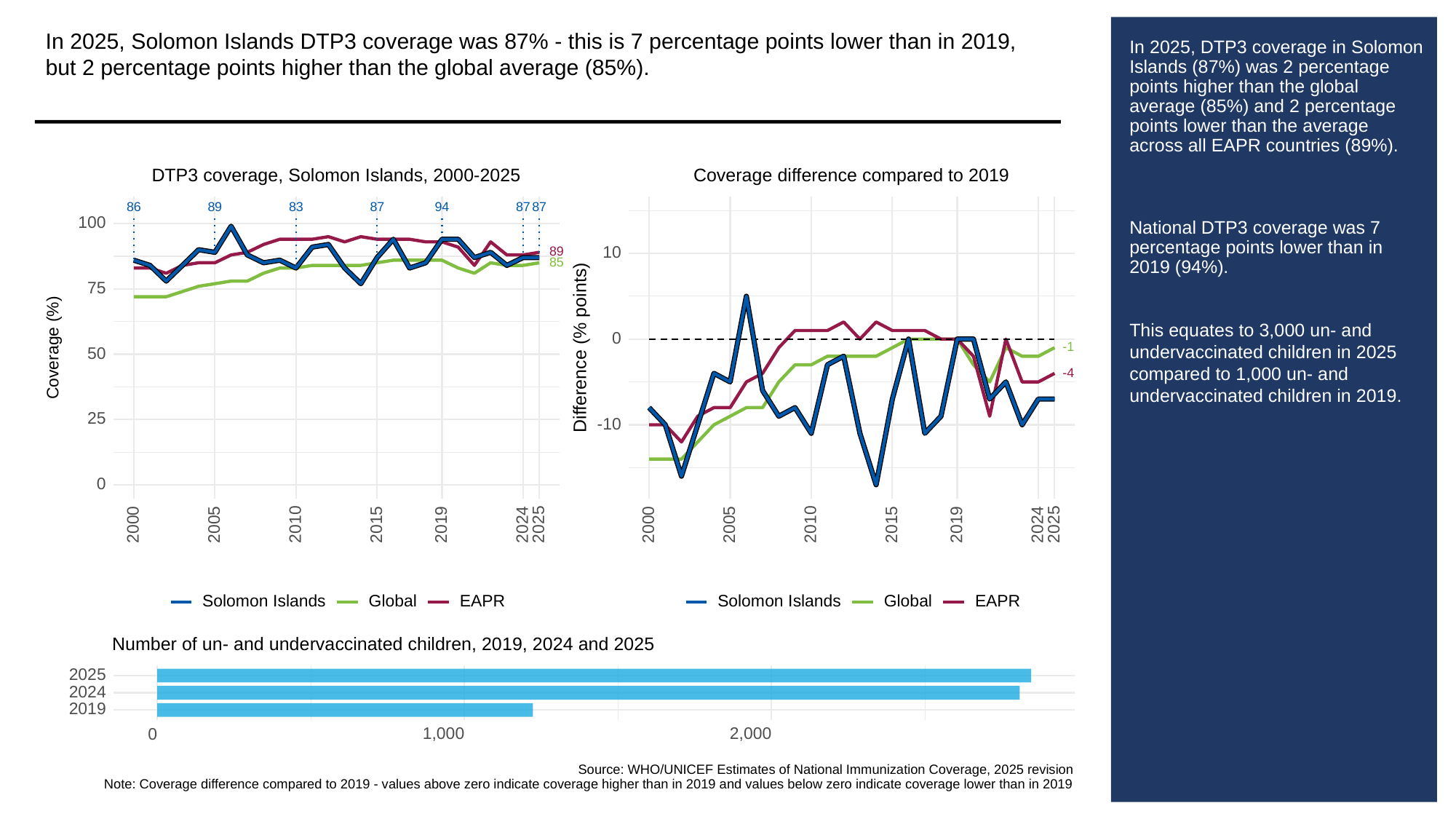

In 2025, Solomon Islands DTP3 coverage was 87% - this is 7 percentage points lower than in 2019, but 2 percentage points higher than the global average (85%).
# In 2025, DTP3 coverage in Solomon Islands (87%) was 2 percentage points higher than the global average (85%) and 2 percentage points lower than the average across all EAPR countries (89%).

National DTP3 coverage was 7 percentage points lower than in 2019 (94%).

This equates to 3,000 un- and undervaccinated children in 2025 compared to 1,000 un- and undervaccinated children in 2019.

DTP3 coverage, Solomon Islands, 2000-2025
Coverage difference compared to 2019

83
86
89
87
94
87
87

100

10
89

85

75

0

Difference (% points)
Coverage (%)
-1
50

-4

25
-10

0

2000
2005
2010
2015
2019
2024
2025
2000
2005
2010
2015
2019
2024
2025
Solomon Islands
Global
Solomon Islands
Global
EAPR
EAPR

Number of un- and undervaccinated children, 2019, 2024 and 2025

2025

2024

2019

1,000
2,000
0
Source: WHO/UNICEF Estimates of National Immunization Coverage, 2025 revision
Note: Coverage difference compared to 2019 - values above zero indicate coverage higher than in 2019 and values below zero indicate coverage lower than in 2019